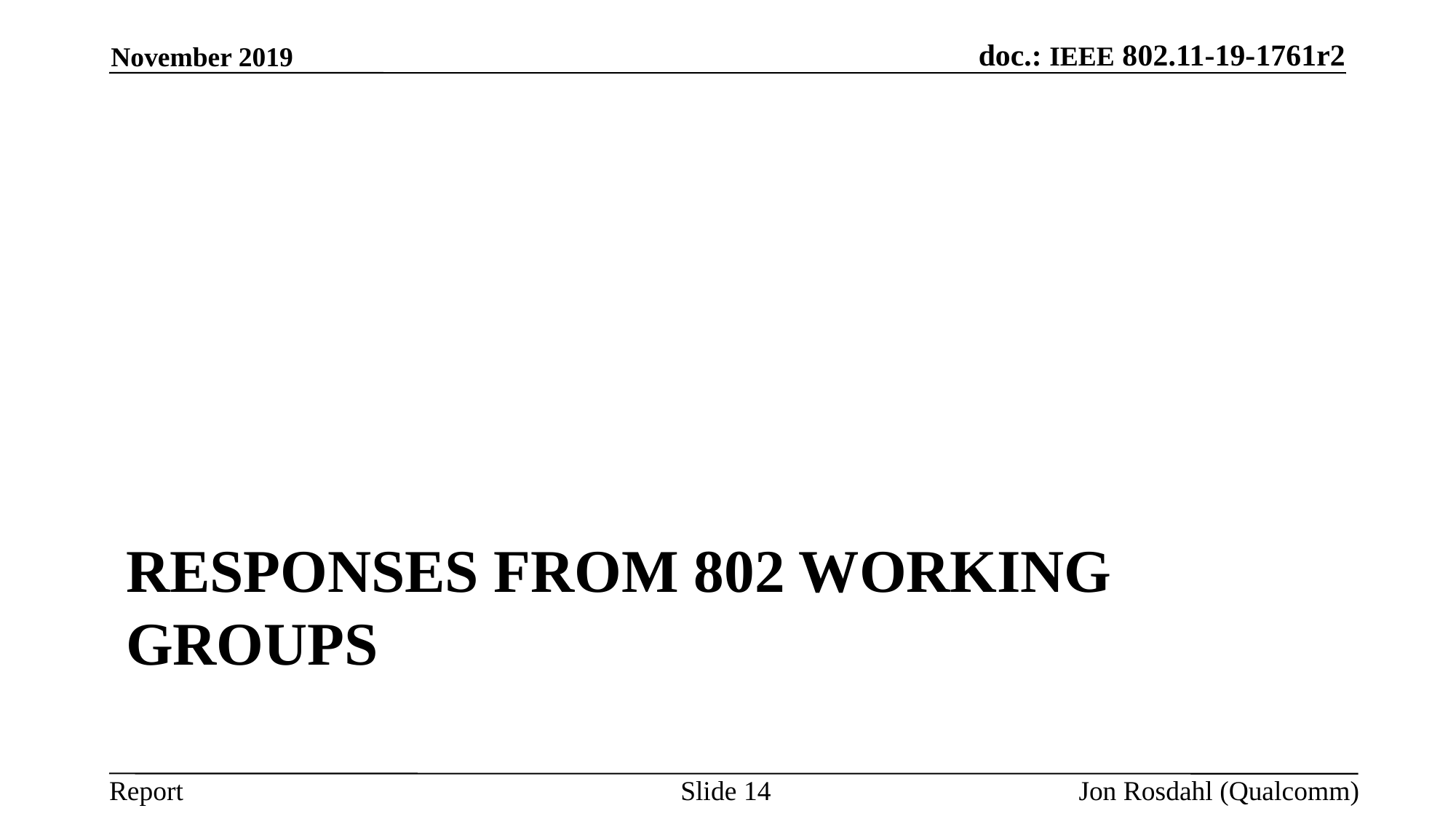

November 2019

# Responses from 802 Working Groups
Slide 14
Jon Rosdahl (Qualcomm)